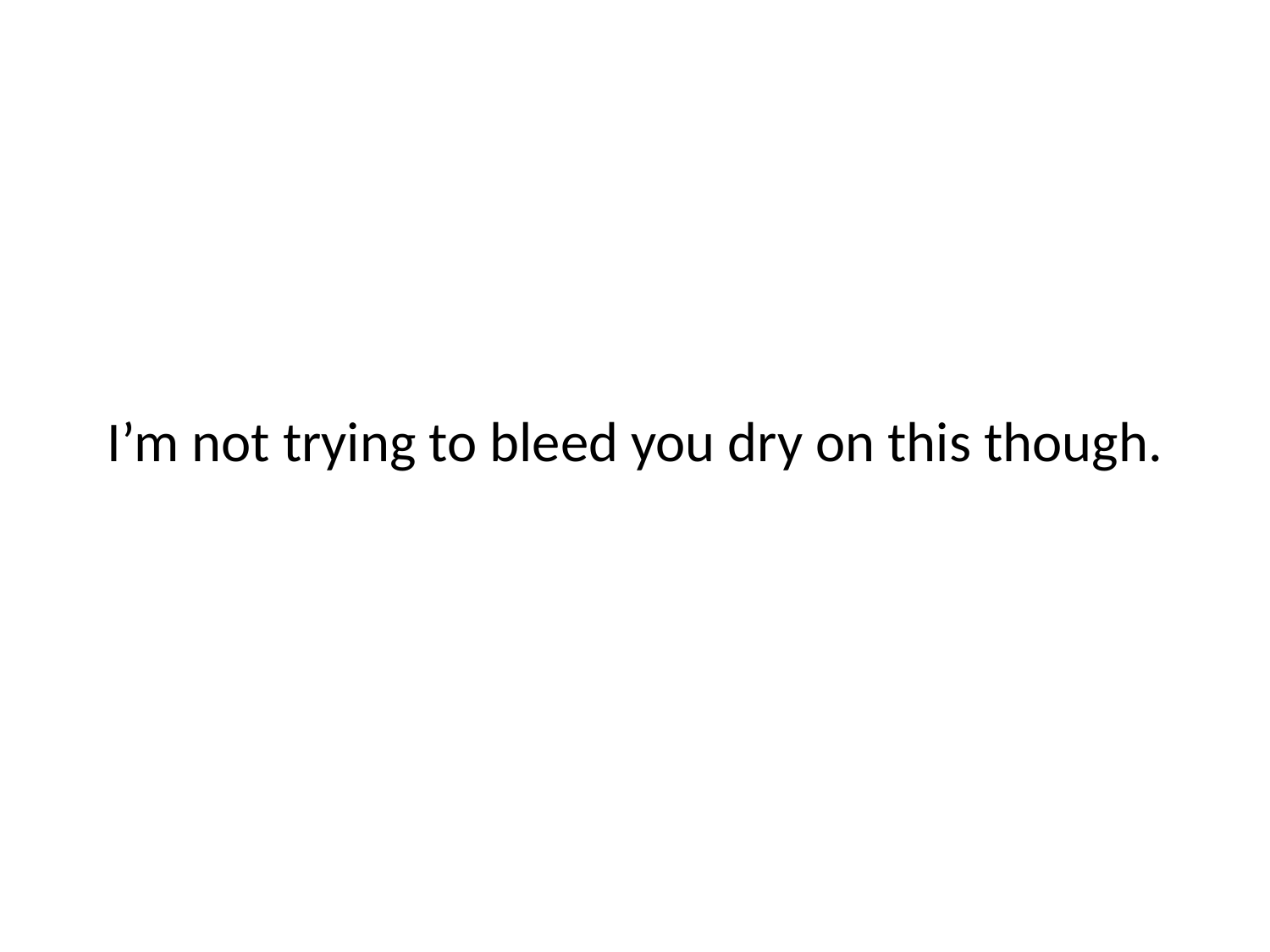

# I’m not trying to bleed you dry on this though.